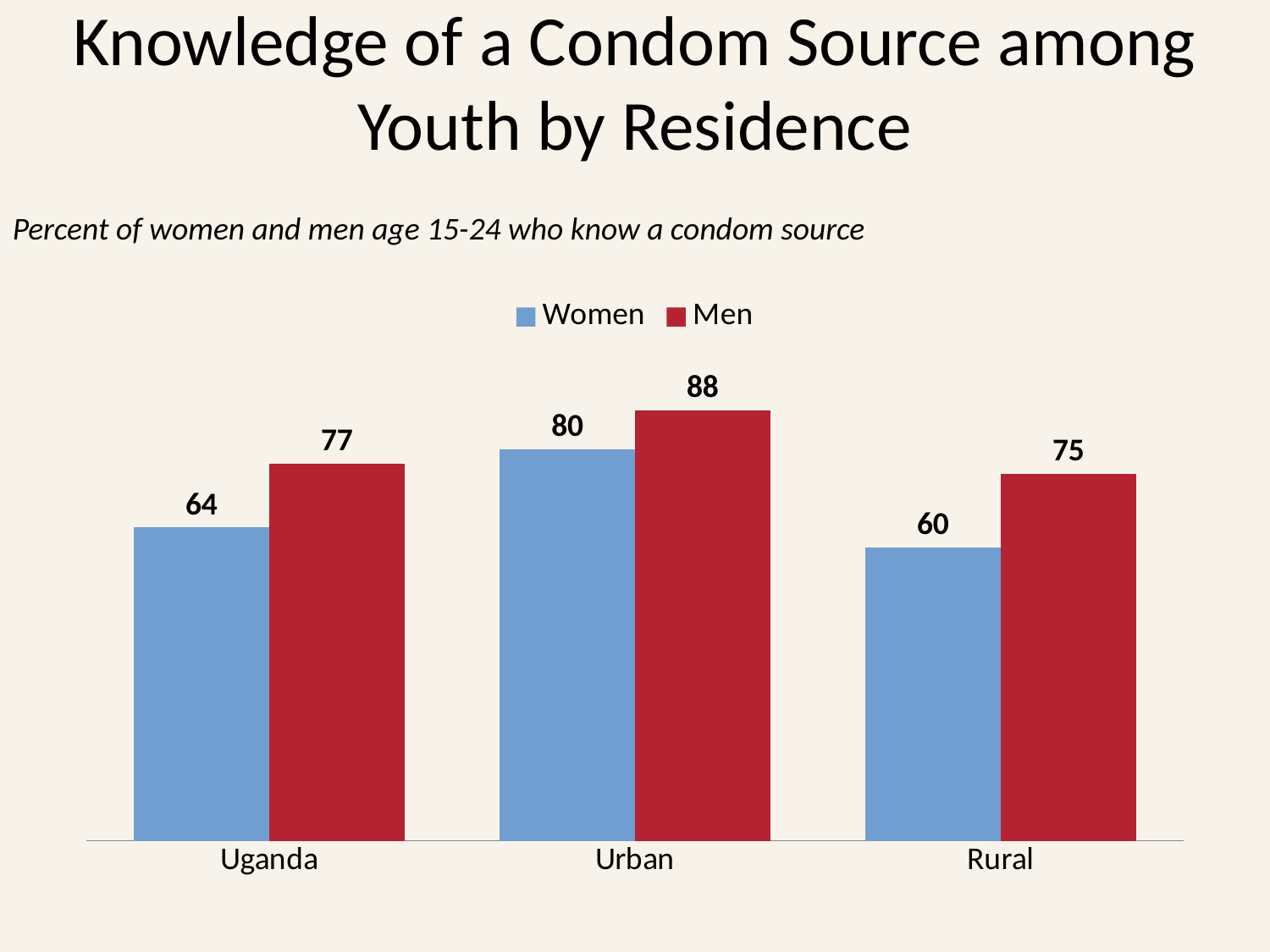

# Knowledge of a Condom Source among Youth by Residence
Percent of women and men age 15-24 who know a condom source

### Chart

| Category | Women | Men |
|---|---|---|
| Uganda | 64.0 | 77.0 |
| Urban | 80.0 | 88.0 |
| Rural | 60.0 | 75.0 |